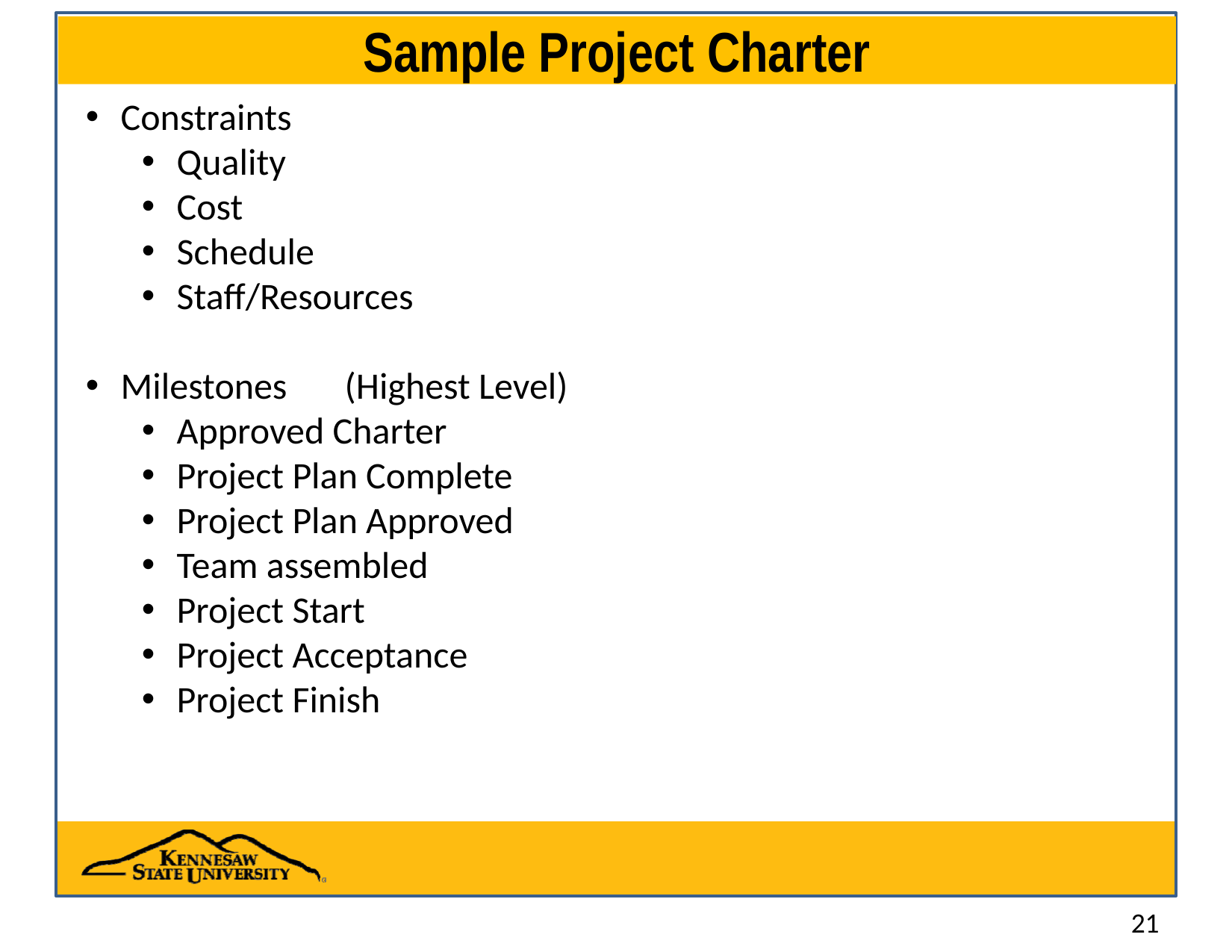

# Sample Project Charter
Constraints
Quality
Cost
Schedule
Staff/Resources

Milestones	(Highest Level)
Approved Charter
Project Plan Complete
Project Plan Approved
Team assembled
Project Start
Project Acceptance
Project Finish